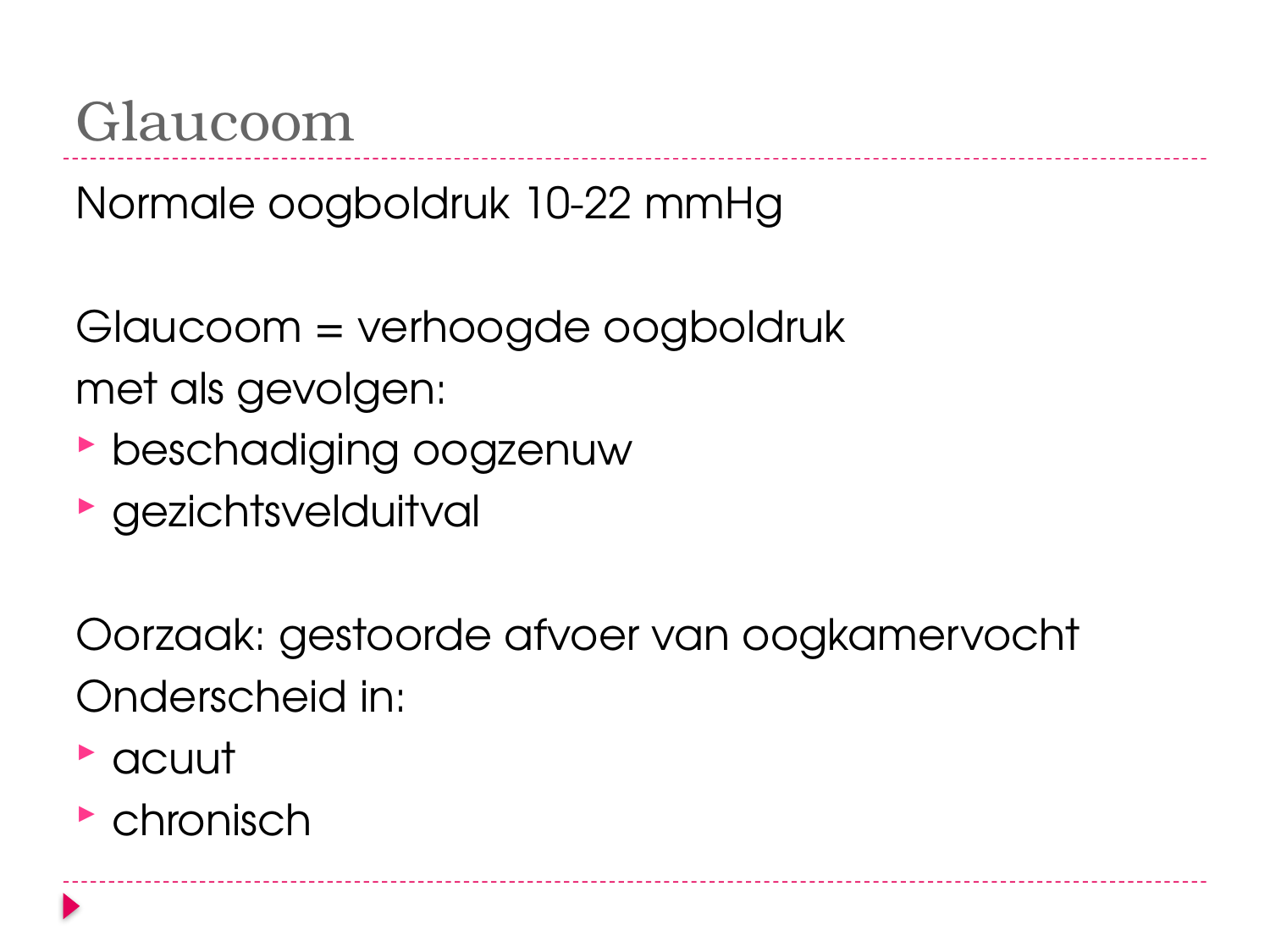

# Glaucoom
Normale oogboldruk 10-22 mmHg

Glaucoom = verhoogde oogboldruk
met als gevolgen:
beschadiging oogzenuw
gezichtsvelduitval

Oorzaak: gestoorde afvoer van oogkamervocht
Onderscheid in:
acuut
chronisch